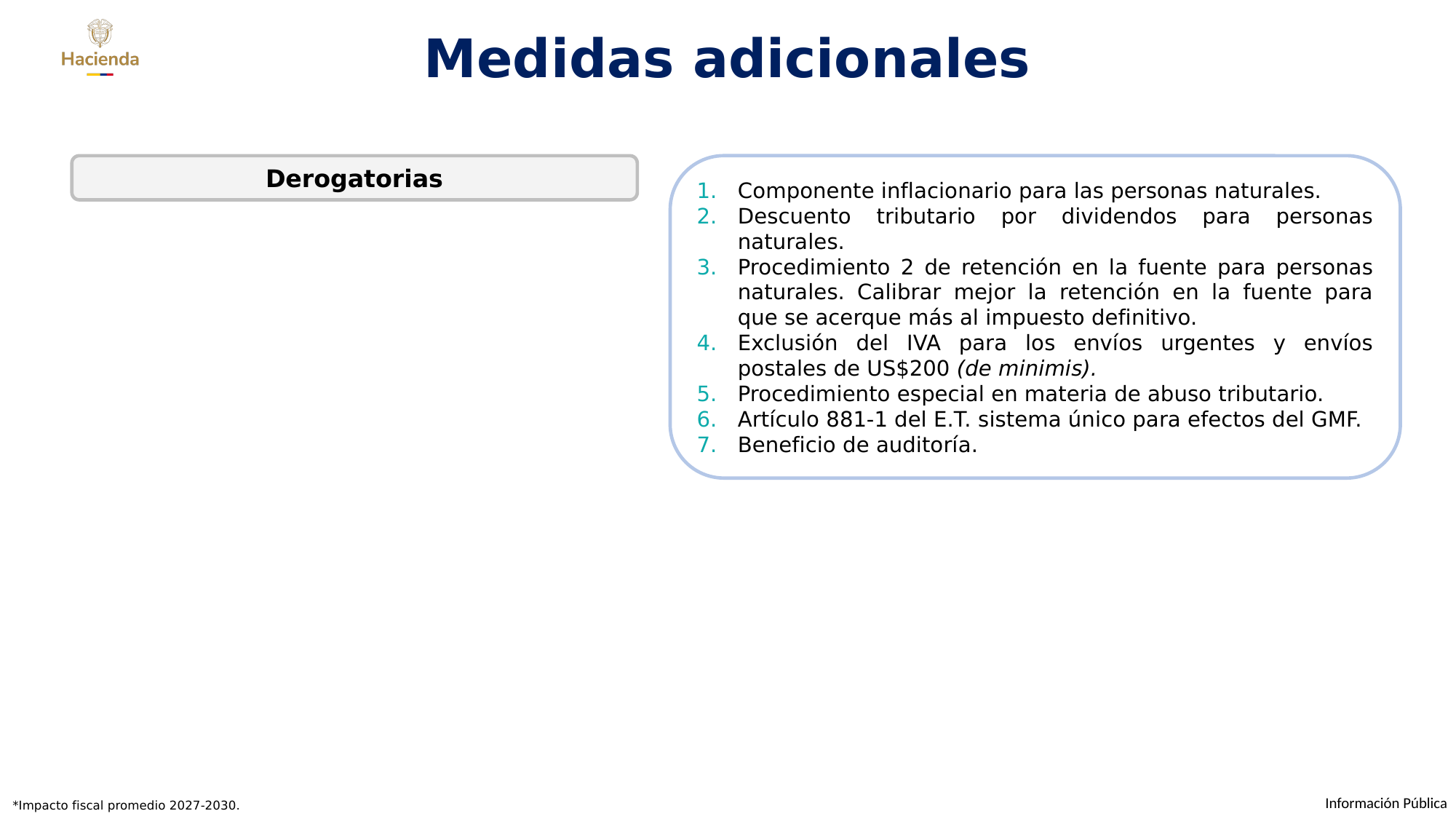

Medidas adicionales

Derogatorias
Componente inflacionario para las personas naturales.
Descuento tributario por dividendos para personas naturales.
Procedimiento 2 de retención en la fuente para personas naturales. Calibrar mejor la retención en la fuente para que se acerque más al impuesto definitivo.
Exclusión del IVA para los envíos urgentes y envíos postales de US$200 (de minimis).
Procedimiento especial en materia de abuso tributario.
Artículo 881-1 del E.T. sistema único para efectos del GMF.
Beneficio de auditoría.
*Impacto fiscal promedio 2027-2030.